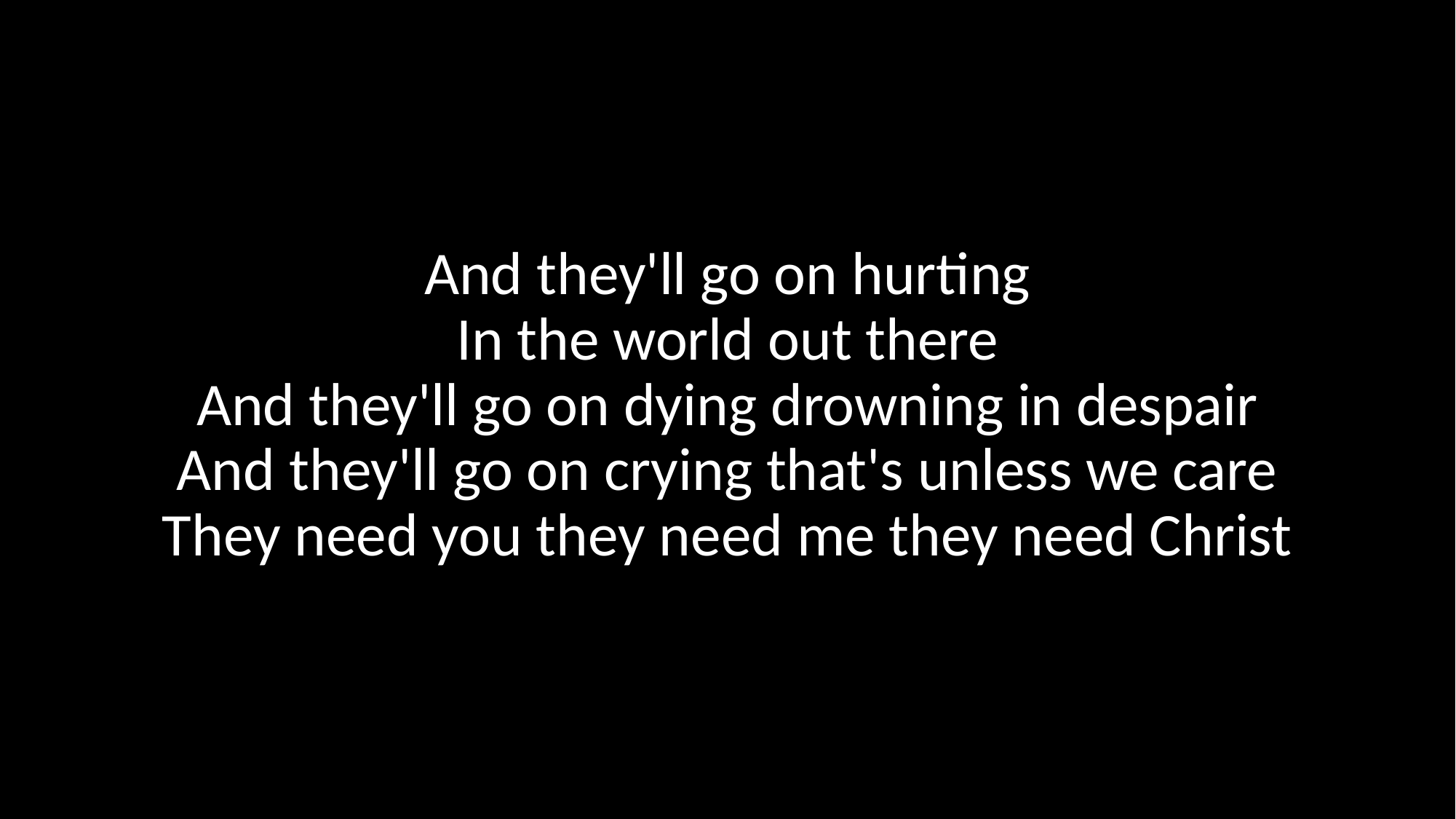

And they'll go on hurting
In the world out there
And they'll go on dying drowning in despair
And they'll go on crying that's unless we care
They need you they need me they need Christ